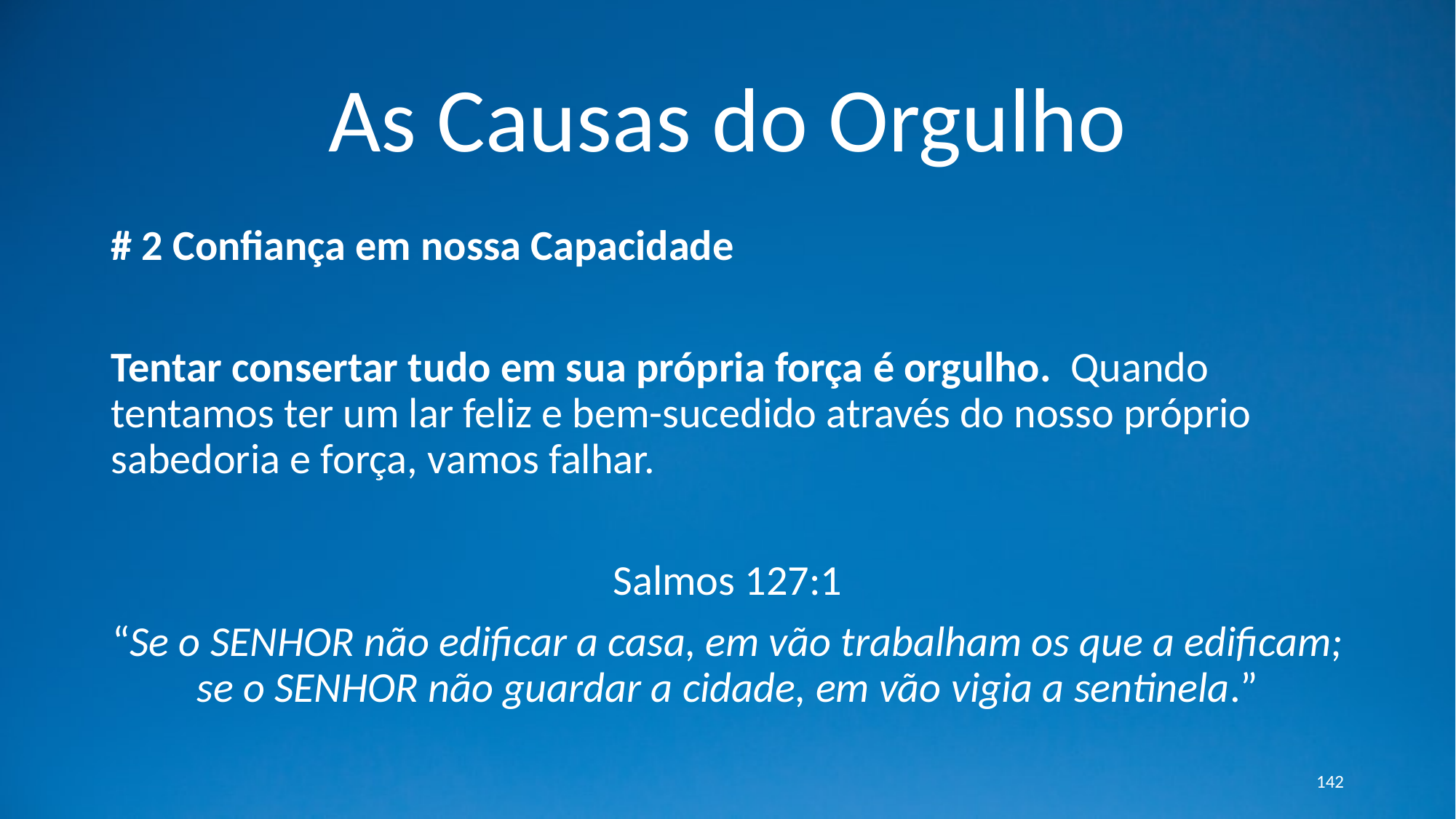

# As Causas do Orgulho
# 2 Confiança em nossa Capacidade

Tentar consertar tudo em sua própria força é orgulho.  Quando tentamos ter um lar feliz e bem-sucedido através do nosso próprio sabedoria e força, vamos falhar.

Salmos 127:1
“Se o SENHOR não edificar a casa, em vão trabalham os que a edificam; se o SENHOR não guardar a cidade, em vão vigia a sentinela.”

142